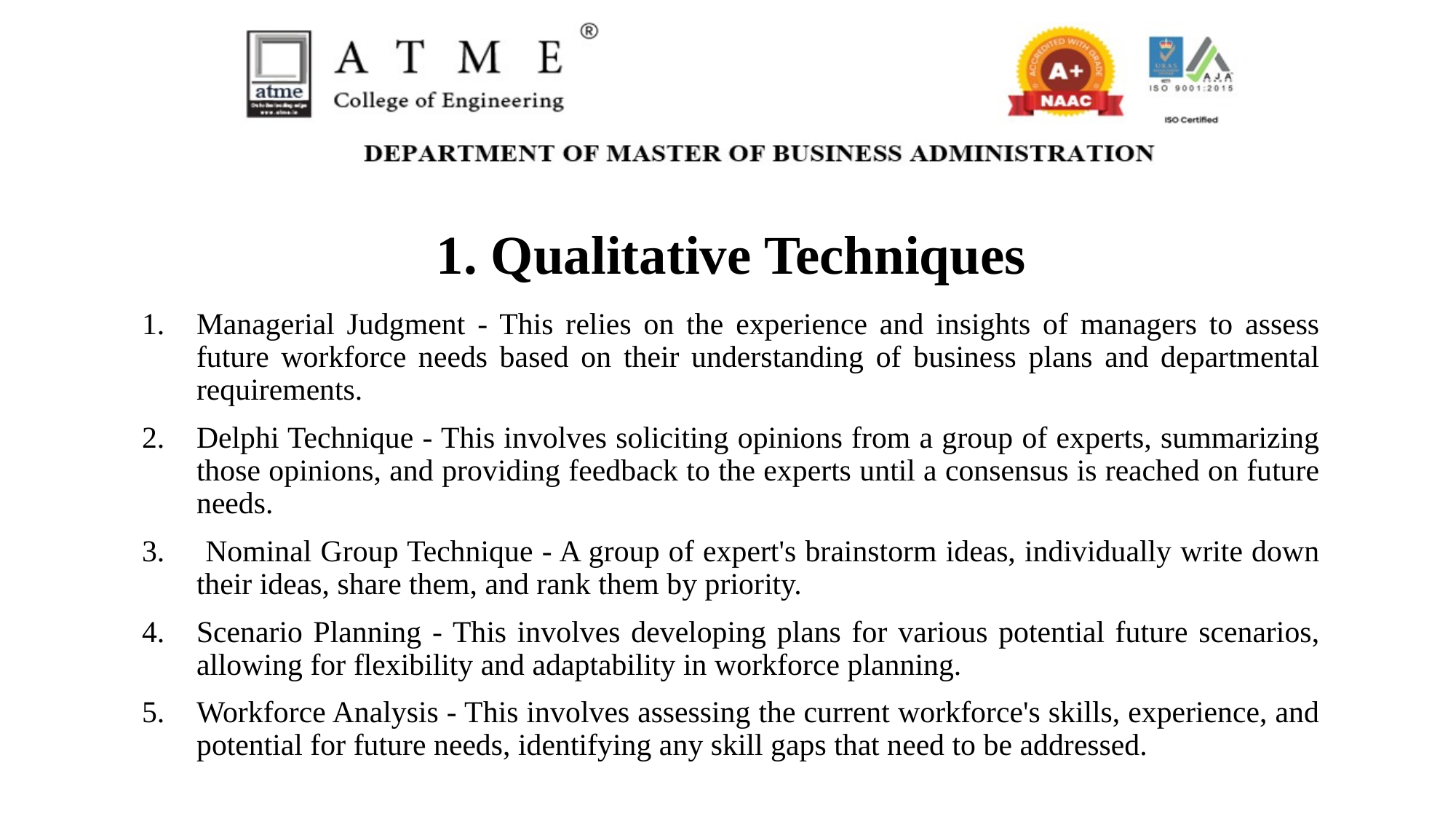

# 1. Qualitative Techniques
Managerial Judgment - This relies on the experience and insights of managers to assess future workforce needs based on their understanding of business plans and departmental requirements.
Delphi Technique - This involves soliciting opinions from a group of experts, summarizing those opinions, and providing feedback to the experts until a consensus is reached on future needs.
 Nominal Group Technique - A group of expert's brainstorm ideas, individually write down their ideas, share them, and rank them by priority.
Scenario Planning - This involves developing plans for various potential future scenarios, allowing for flexibility and adaptability in workforce planning.
Workforce Analysis - This involves assessing the current workforce's skills, experience, and potential for future needs, identifying any skill gaps that need to be addressed.